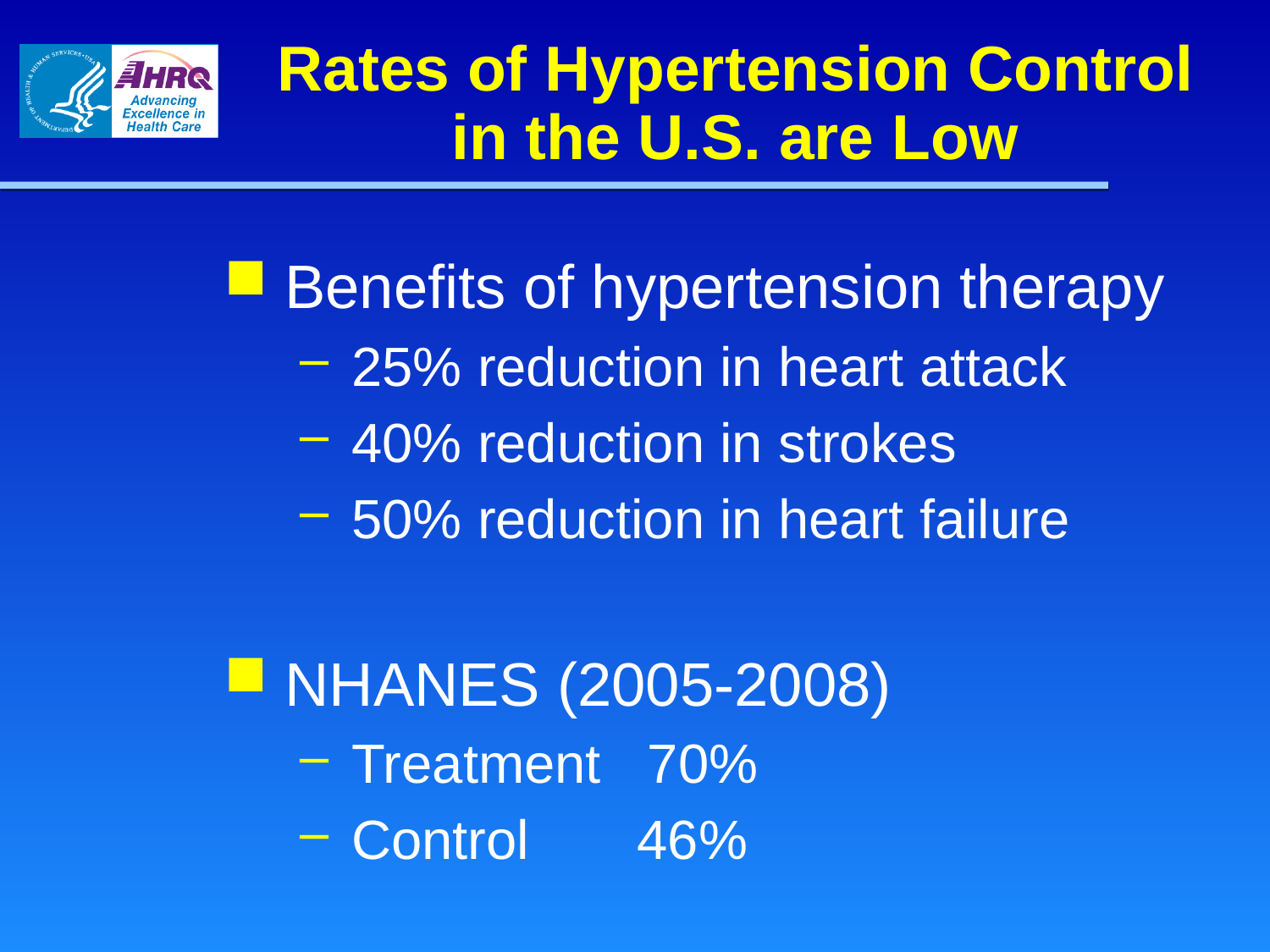

# Rates of Hypertension Control in the U.S. are Low
Benefits of hypertension therapy
25% reduction in heart attack
40% reduction in strokes
50% reduction in heart failure

NHANES (2005-2008)
Treatment   70%
Control       46%